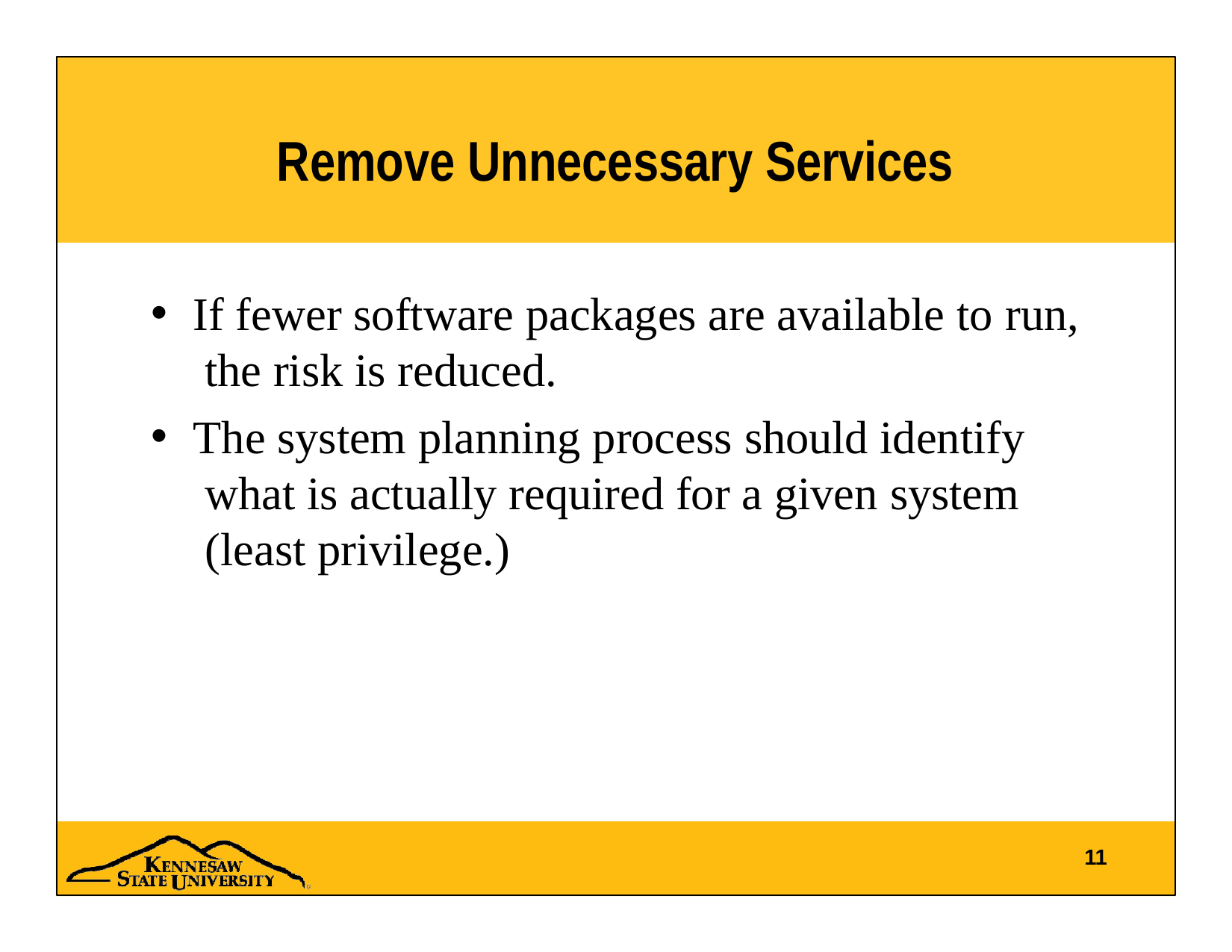

# Remove Unnecessary Services
If fewer software packages are available to run,  the risk is reduced.
The system planning process should identify  what is actually required for a given system  (least privilege.)

11